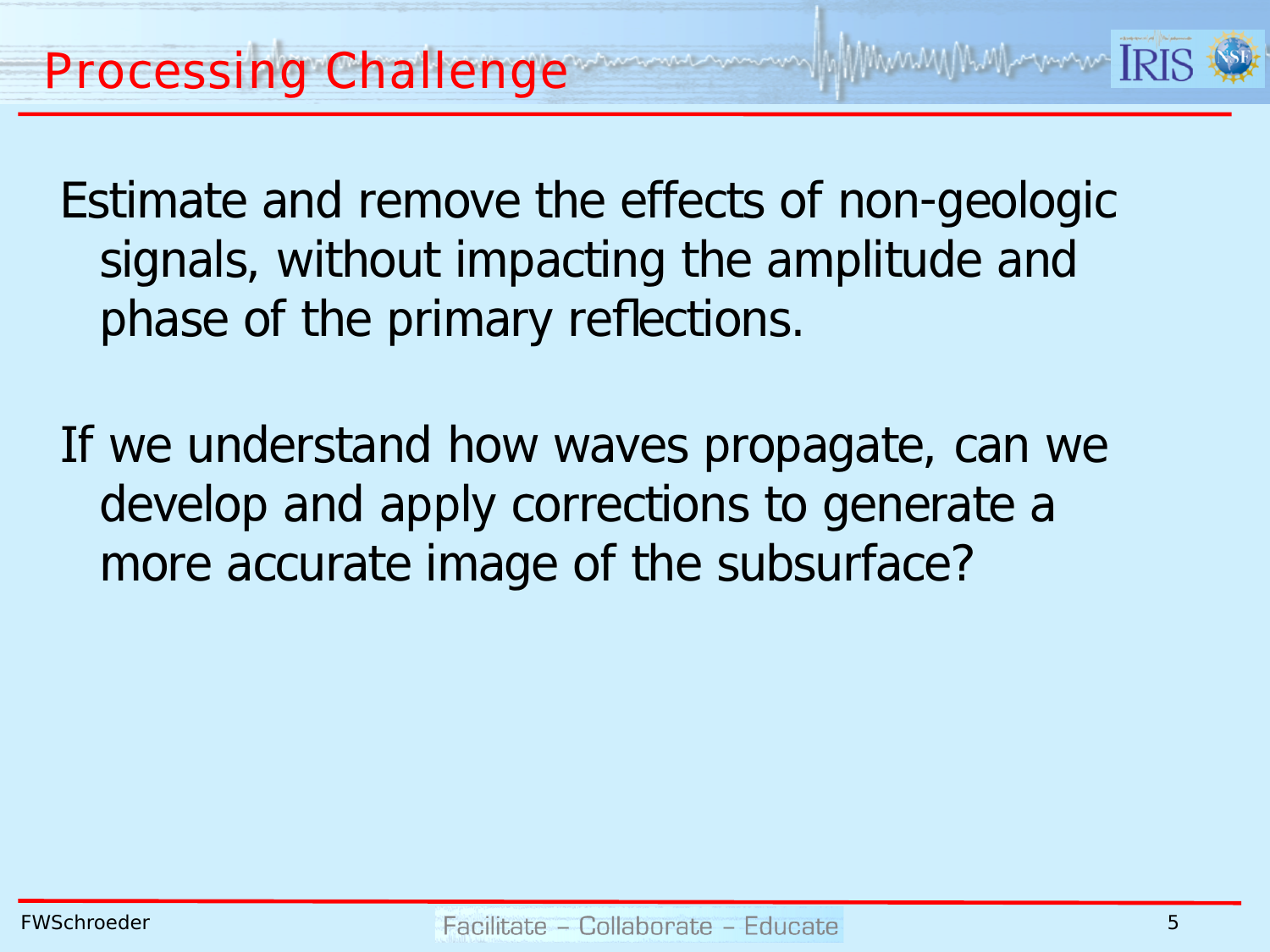

# Processing Challenge
Estimate and remove the effects of non-geologic signals, without impacting the amplitude and phase of the primary reflections.

If we understand how waves propagate, can we develop and apply corrections to generate a more accurate image of the subsurface?